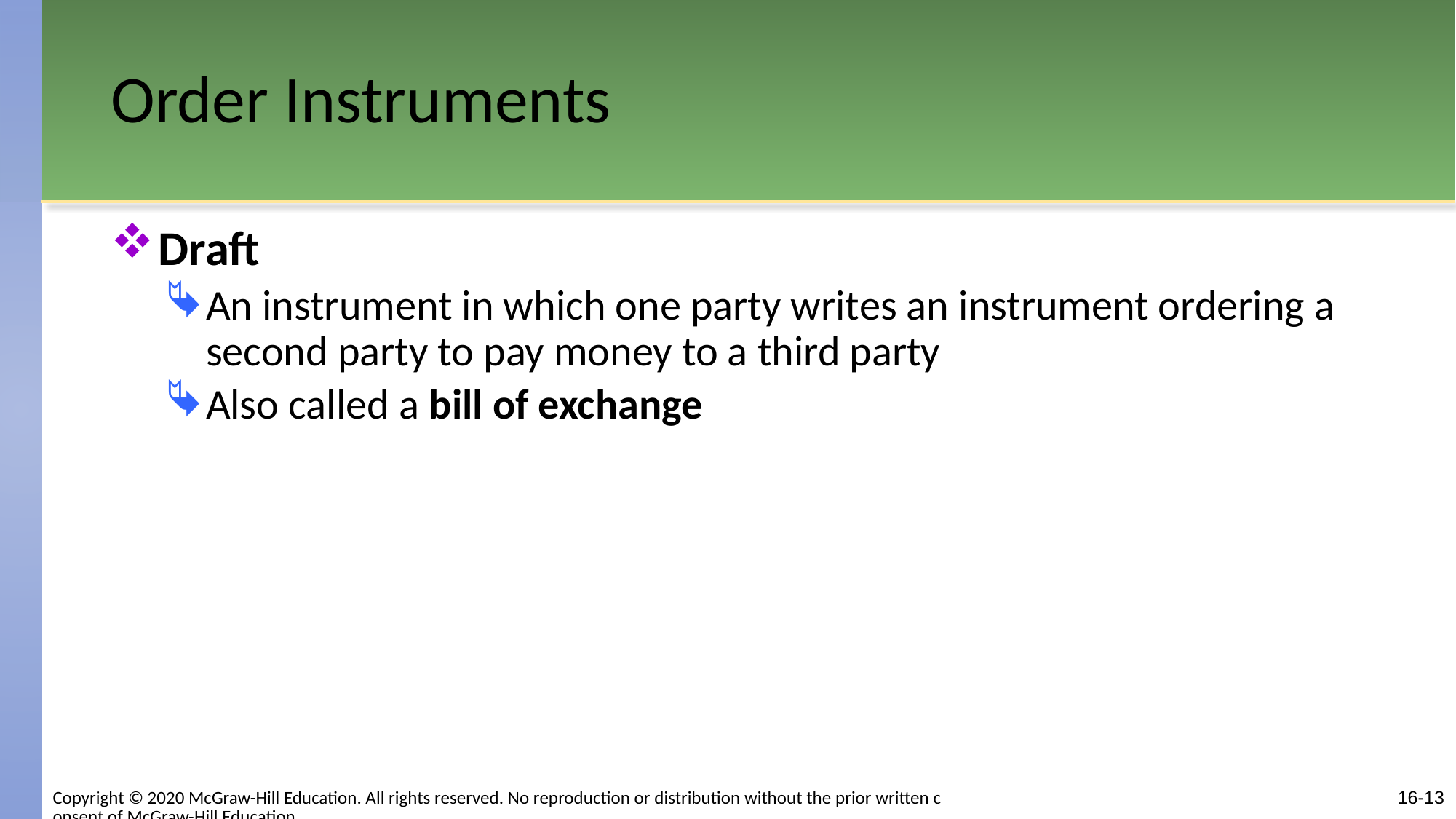

# Order Instruments
Draft
An instrument in which one party writes an instrument ordering a second party to pay money to a third party
Also called a bill of exchange

Copyright © 2020 McGraw-Hill Education. All rights reserved. No reproduction or distribution without the prior written consent of McGraw-Hill Education.
16-13